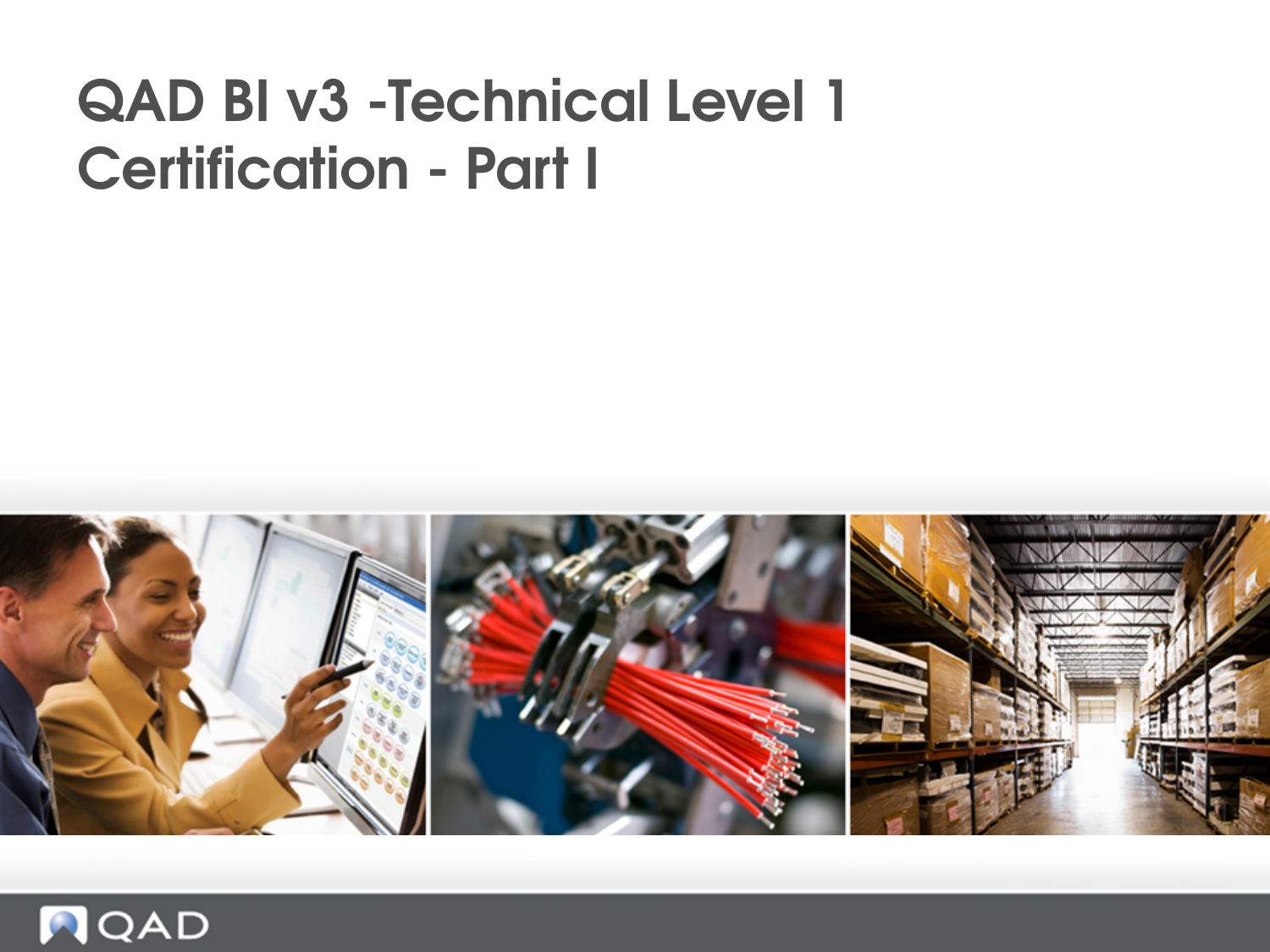

# QAD BI v3 -Technical Level 1 Certification - Part I